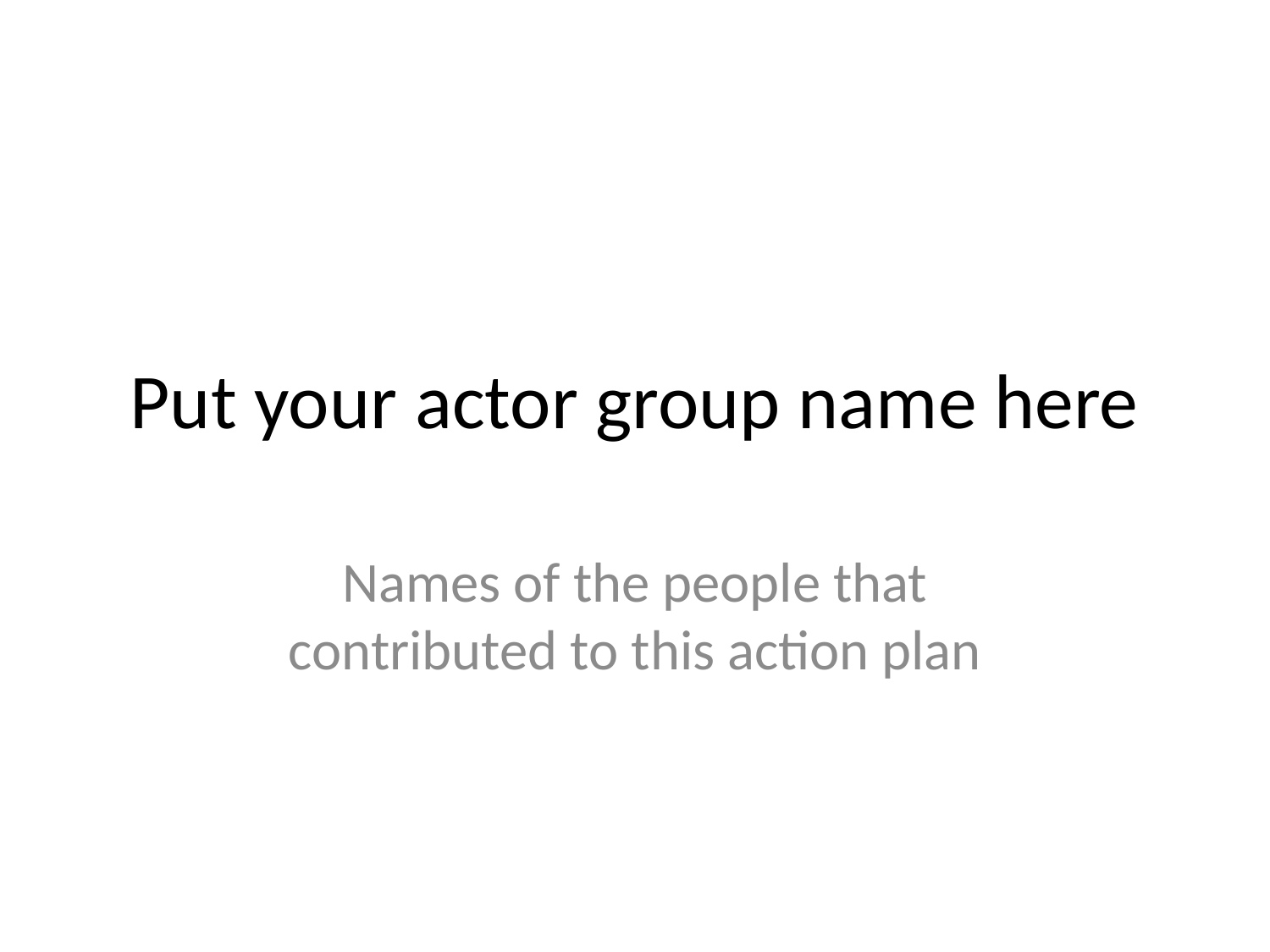

# Put your actor group name here
Names of the people that contributed to this action plan